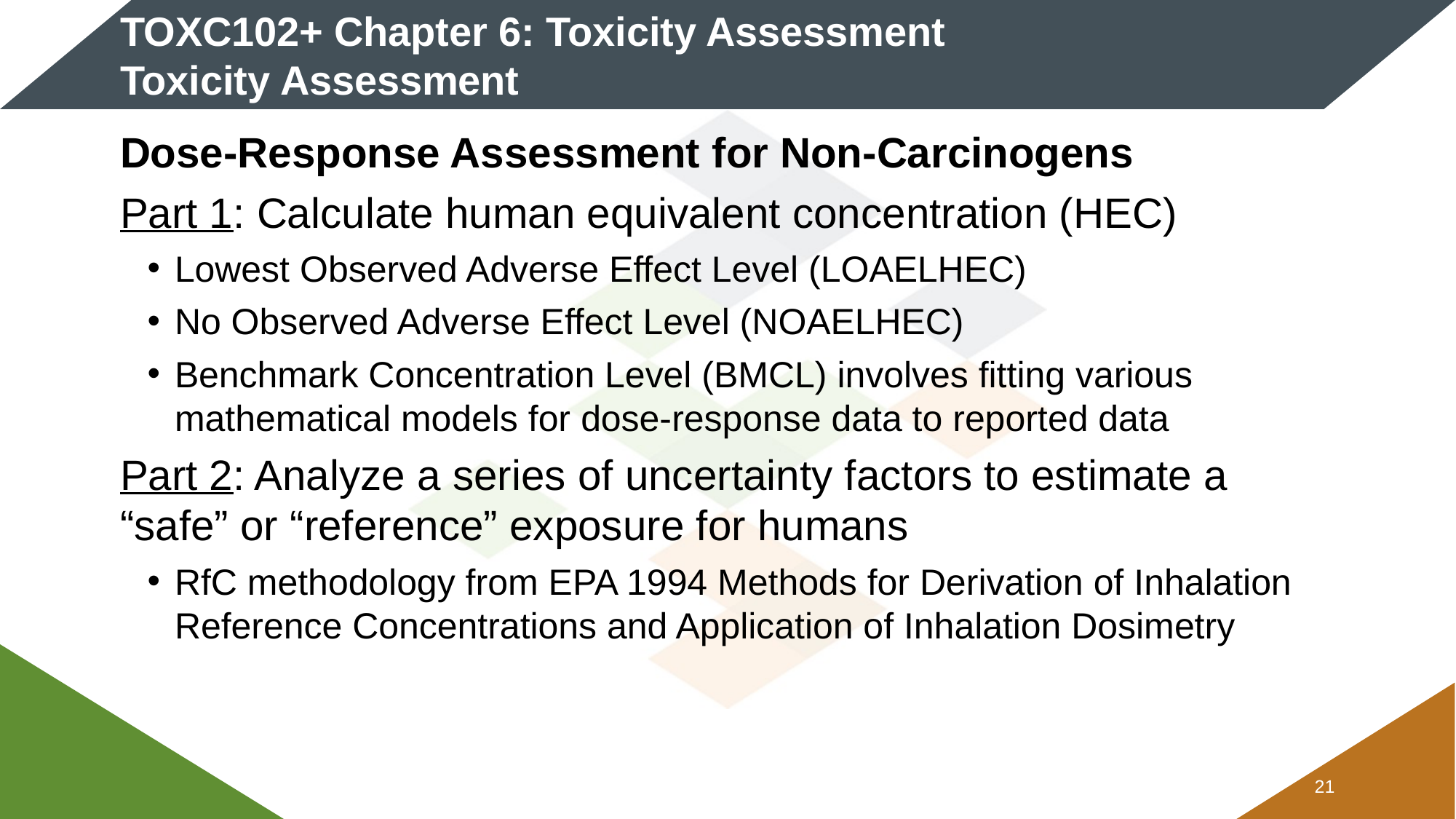

# TOXC102+ Chapter 6: Toxicity Assessment Toxicity Assessment
Dose-Response Assessment for Non-Carcinogens
Part 1: Calculate human equivalent concentration (HEC)
Lowest Observed Adverse Effect Level (LOAELHEC)
No Observed Adverse Effect Level (NOAELHEC)
Benchmark Concentration Level (BMCL) involves fitting various mathematical models for dose-response data to reported data
Part 2: Analyze a series of uncertainty factors to estimate a  “safe” or “reference” exposure for humans
RfC methodology from EPA 1994 Methods for Derivation of Inhalation Reference Concentrations and Application of Inhalation Dosimetry
21